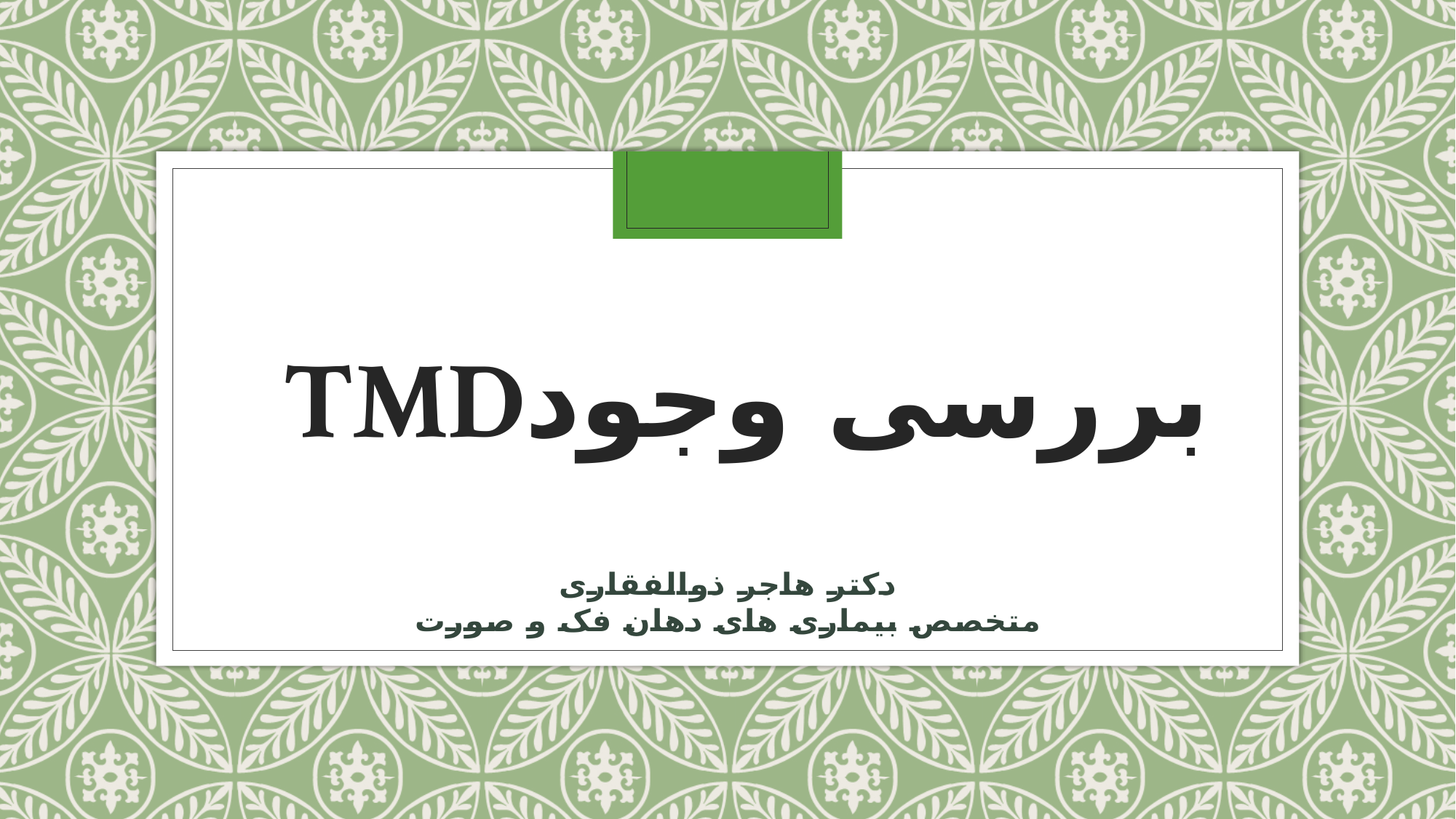

# بررسی وجودTMD
دکتر هاجر ذوالفقاری
متخصص بیماری های دهان فک و صورت